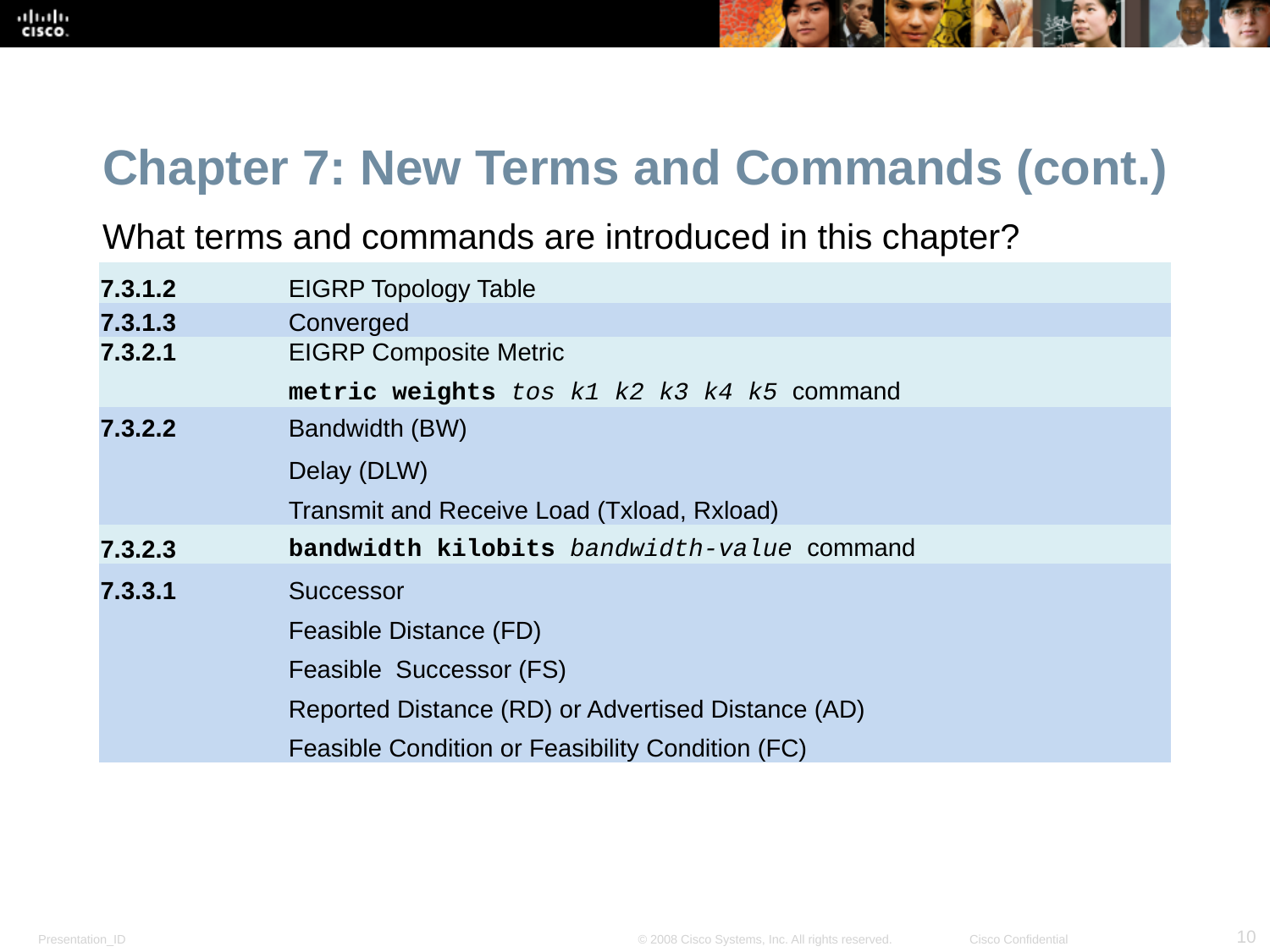

Chapter 7: New Terms and Commands (cont.)
What terms and commands are introduced in this chapter?
| 7.3.1.2 | EIGRP Topology Table |
| --- | --- |
| 7.3.1.3 | Converged |
| 7.3.2.1 | EIGRP Composite Metric |
|  | metric weights tos k1 k2 k3 k4 k5 command |
| 7.3.2.2 | Bandwidth (BW) |
|  | Delay (DLW) |
|  | Transmit and Receive Load (Txload, Rxload) |
| 7.3.2.3 | bandwidth kilobits bandwidth-value command |
| 7.3.3.1 | Successor |
|  | Feasible Distance (FD) |
|  | Feasible Successor (FS) |
|  | Reported Distance (RD) or Advertised Distance (AD) |
|  | Feasible Condition or Feasibility Condition (FC) |